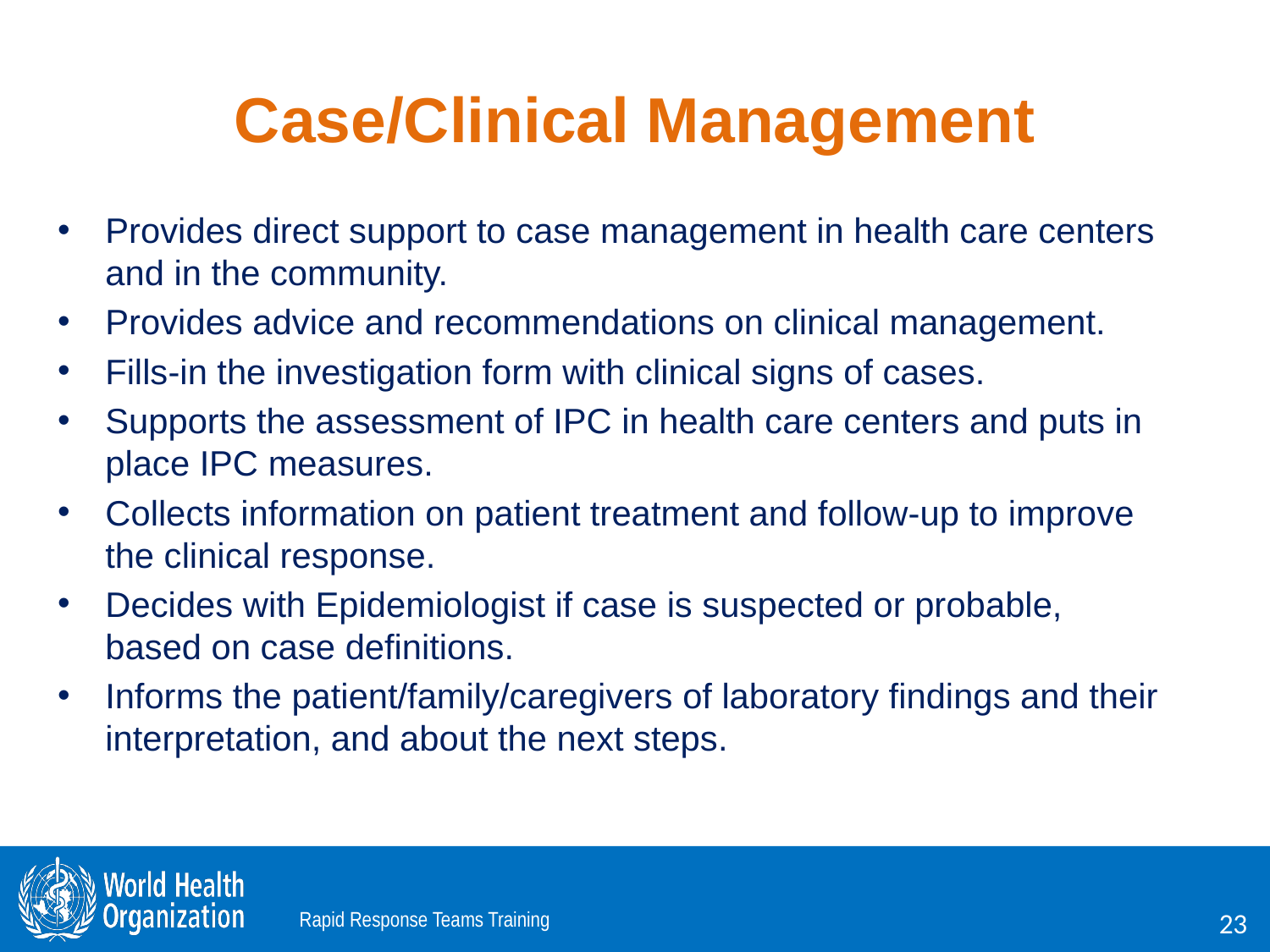

# Case/Clinical Management
Provides direct support to case management in health care centers and in the community.
Provides advice and recommendations on clinical management.
Fills-in the investigation form with clinical signs of cases.
Supports the assessment of IPC in health care centers and puts in place IPC measures.
Collects information on patient treatment and follow-up to improve the clinical response.
Decides with Epidemiologist if case is suspected or probable, based on case definitions.
Informs the patient/family/caregivers of laboratory findings and their interpretation, and about the next steps.